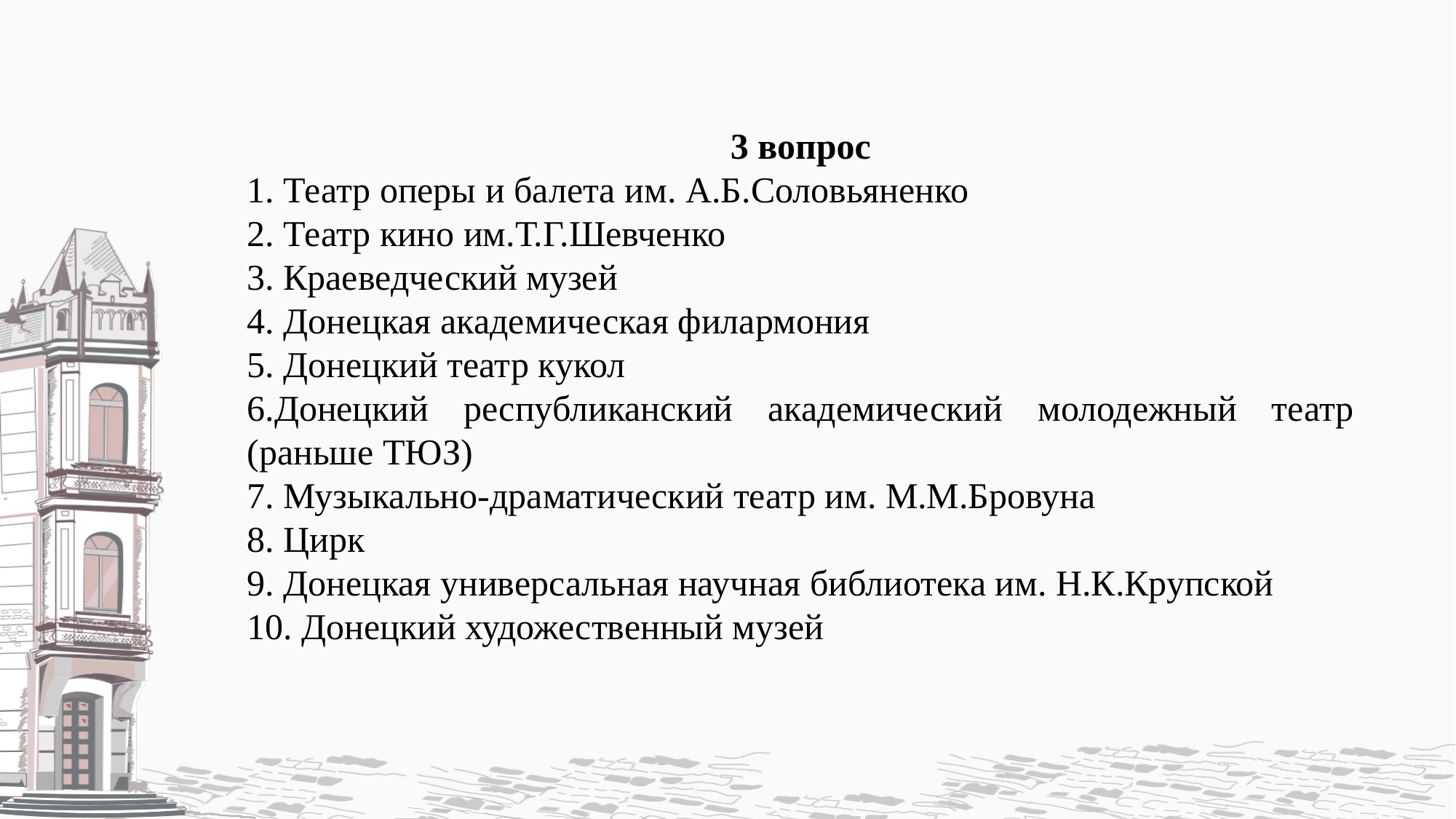

3 вопрос
1. Театр оперы и балета им. А.Б.Соловьяненко
2. Театр кино им.Т.Г.Шевченко
3. Краеведческий музей
4. Донецкая академическая филармония
5. Донецкий театр кукол
6.Донецкий республиканский академический молодежный театр (раньше ТЮЗ)
7. Музыкально-драматический театр им. М.М.Бровуна
8. Цирк
9. Донецкая универсальная научная библиотека им. Н.К.Крупской
10. Донецкий художественный музей